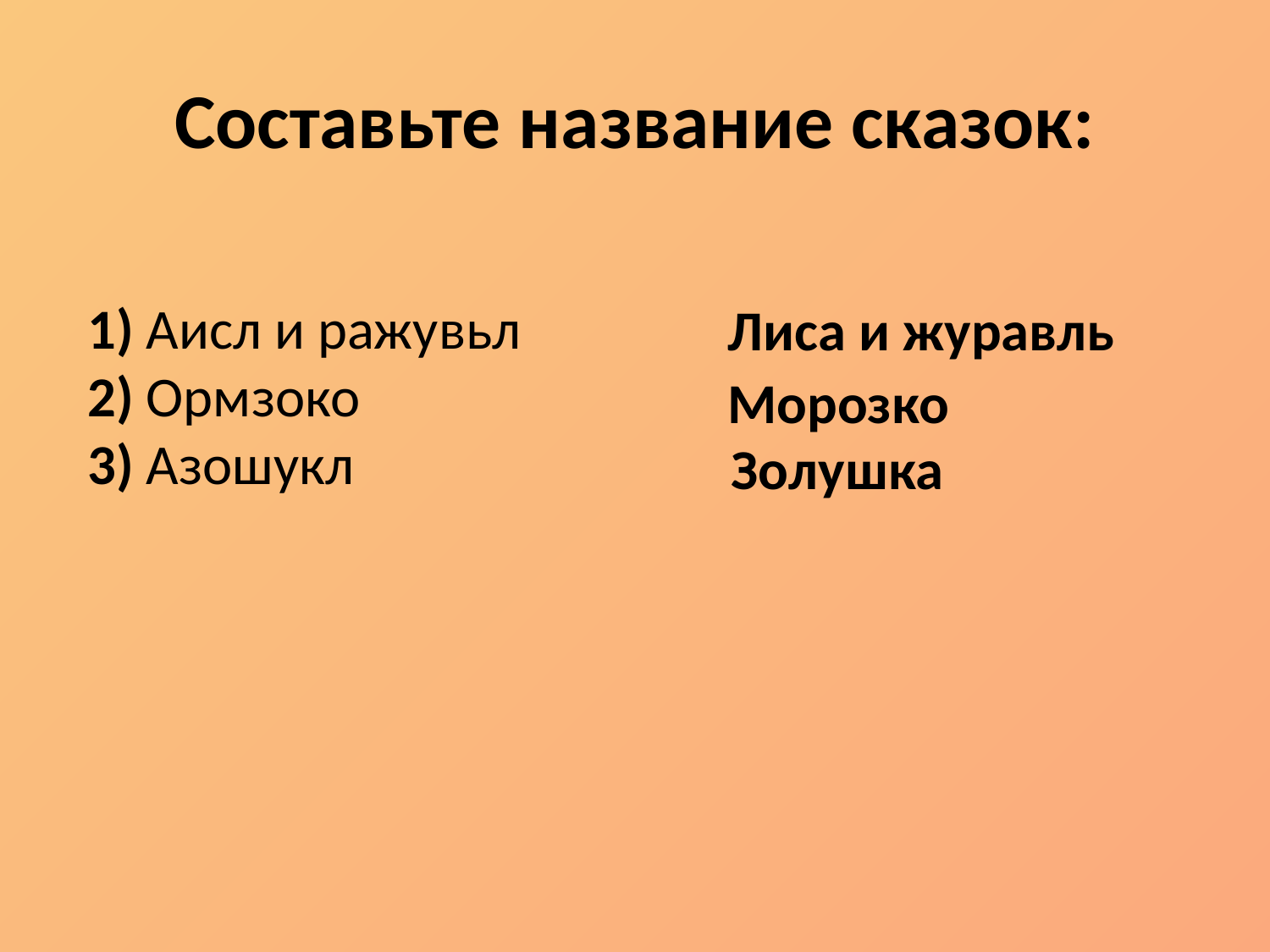

# Составьте название сказок:
1) Аисл и ражувьл
2) Ормзоко
3) Азошукл
Лиса и журавль
Морозко
Золушка